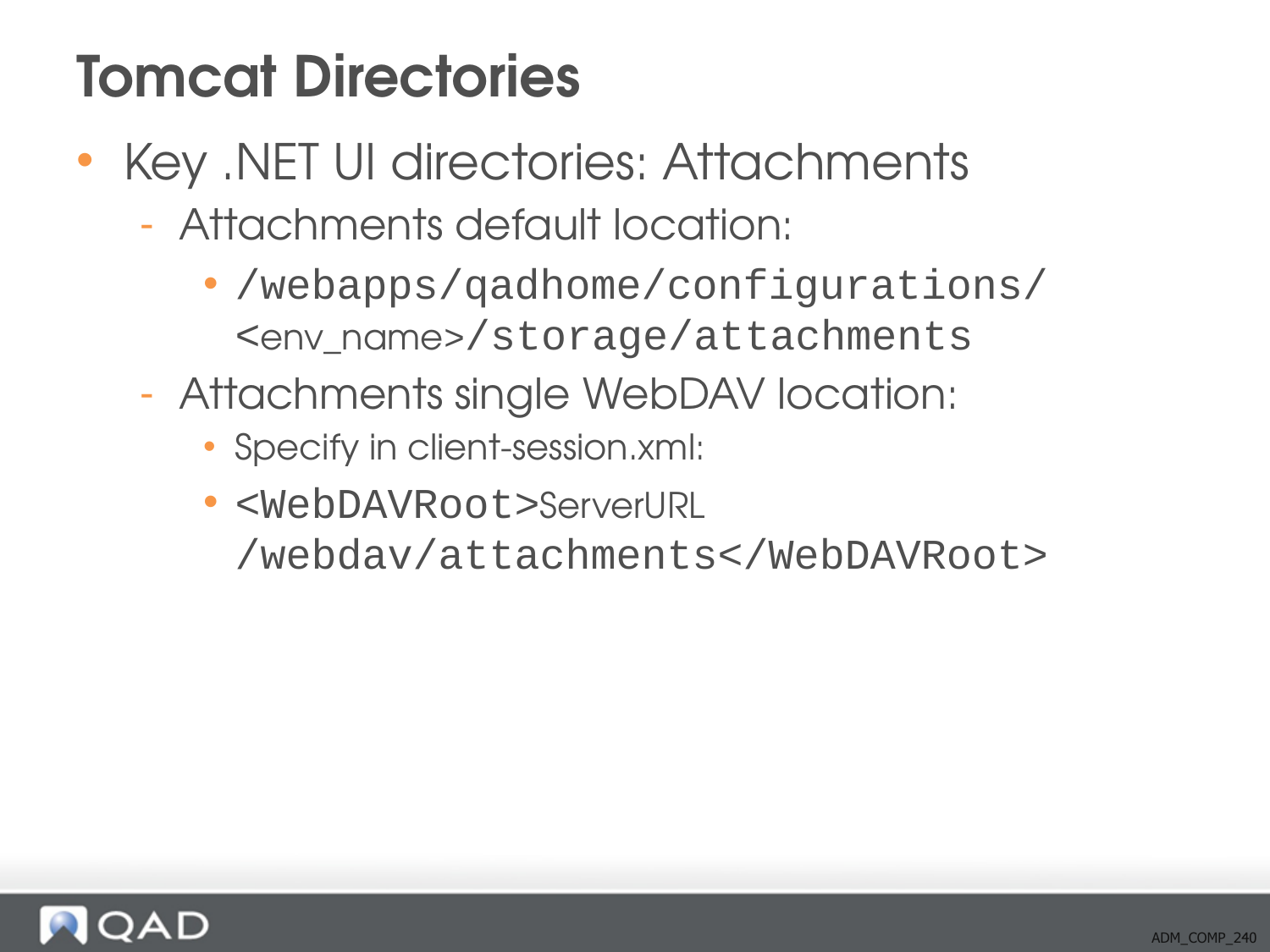

# Tomcat Directories
Key .NET UI directories: Attachments
Attachments default location:
/webapps/qadhome/configurations/
<env_name>/storage/attachments
Attachments single WebDAV location:
Specify in client-session.xml:
<WebDAVRoot>ServerURL /webdav/attachments</WebDAVRoot>

ADM_COMP_240